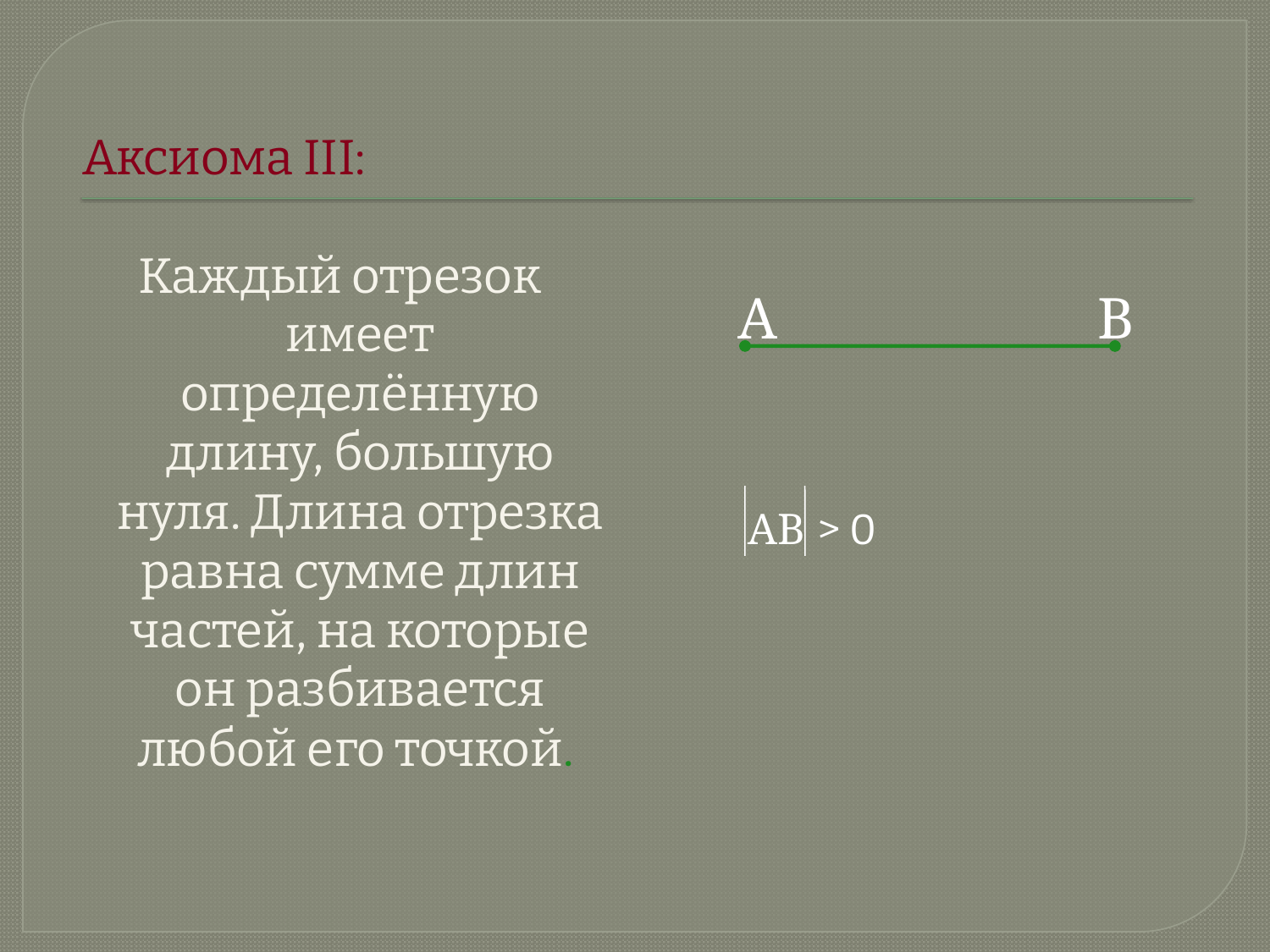

Аксиома III:

Каждый отрезок имеет определённую длину, большую нуля. Длина отрезка равна сумме длин частей, на которые он разбивается любой его точкой.
А
В

АВ  > 0